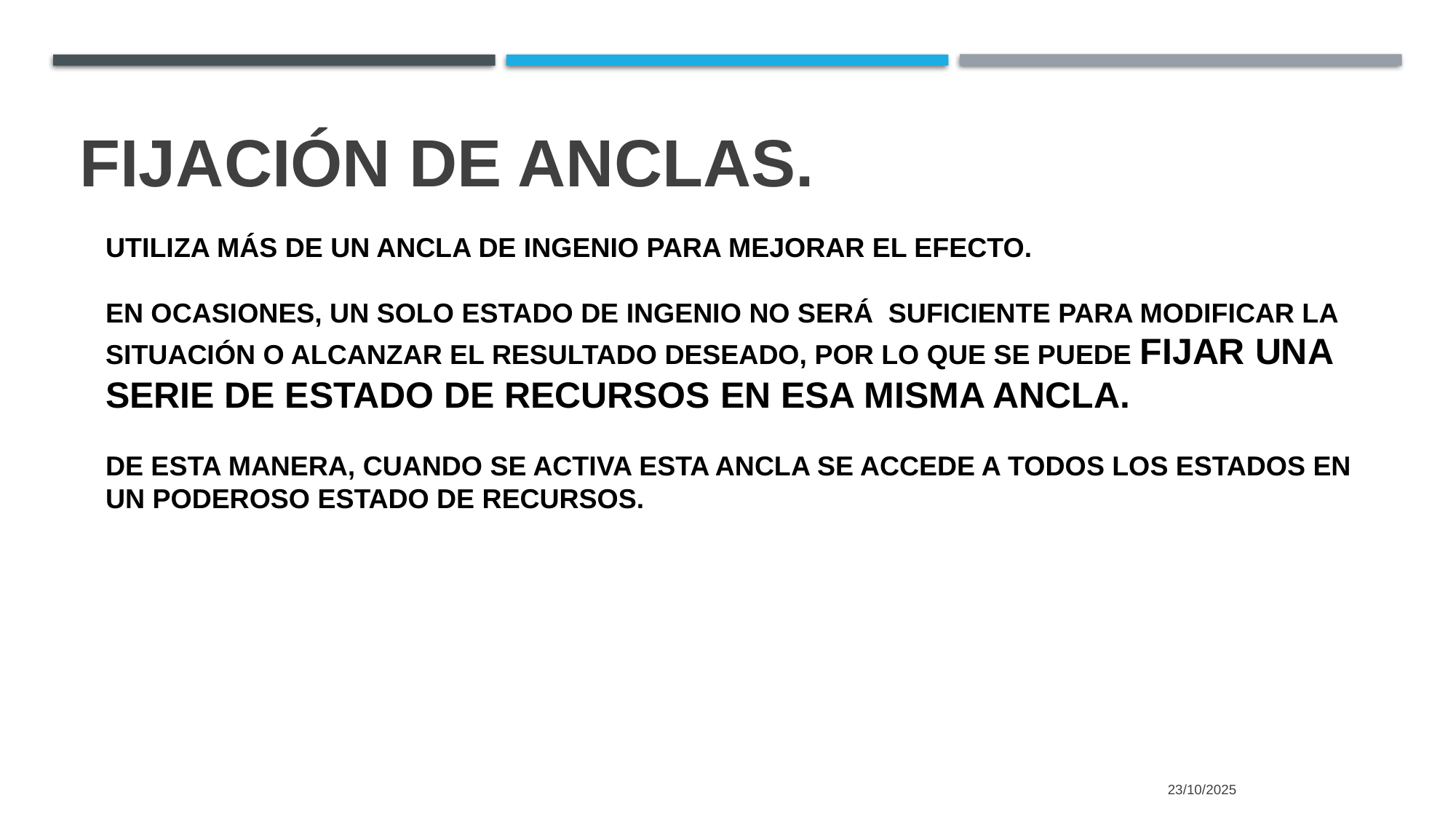

# FIJACIÓN DE ANCLAS.
UTILIZA MÁS DE UN ANCLA DE INGENIO PARA MEJORAR EL EFECTO.

EN OCASIONES, UN SOLO ESTADO DE INGENIO NO SERÁ  SUFICIENTE PARA MODIFICAR LA SITUACIÓN O ALCANZAR EL RESULTADO DESEADO, POR LO QUE SE PUEDE FIJAR UNA SERIE DE ESTADO DE RECURSOS EN ESA MISMA ANCLA.

DE ESTA MANERA, CUANDO SE ACTIVA ESTA ANCLA SE ACCEDE A TODOS LOS ESTADOS EN UN PODEROSO ESTADO DE RECURSOS.
23/10/2025